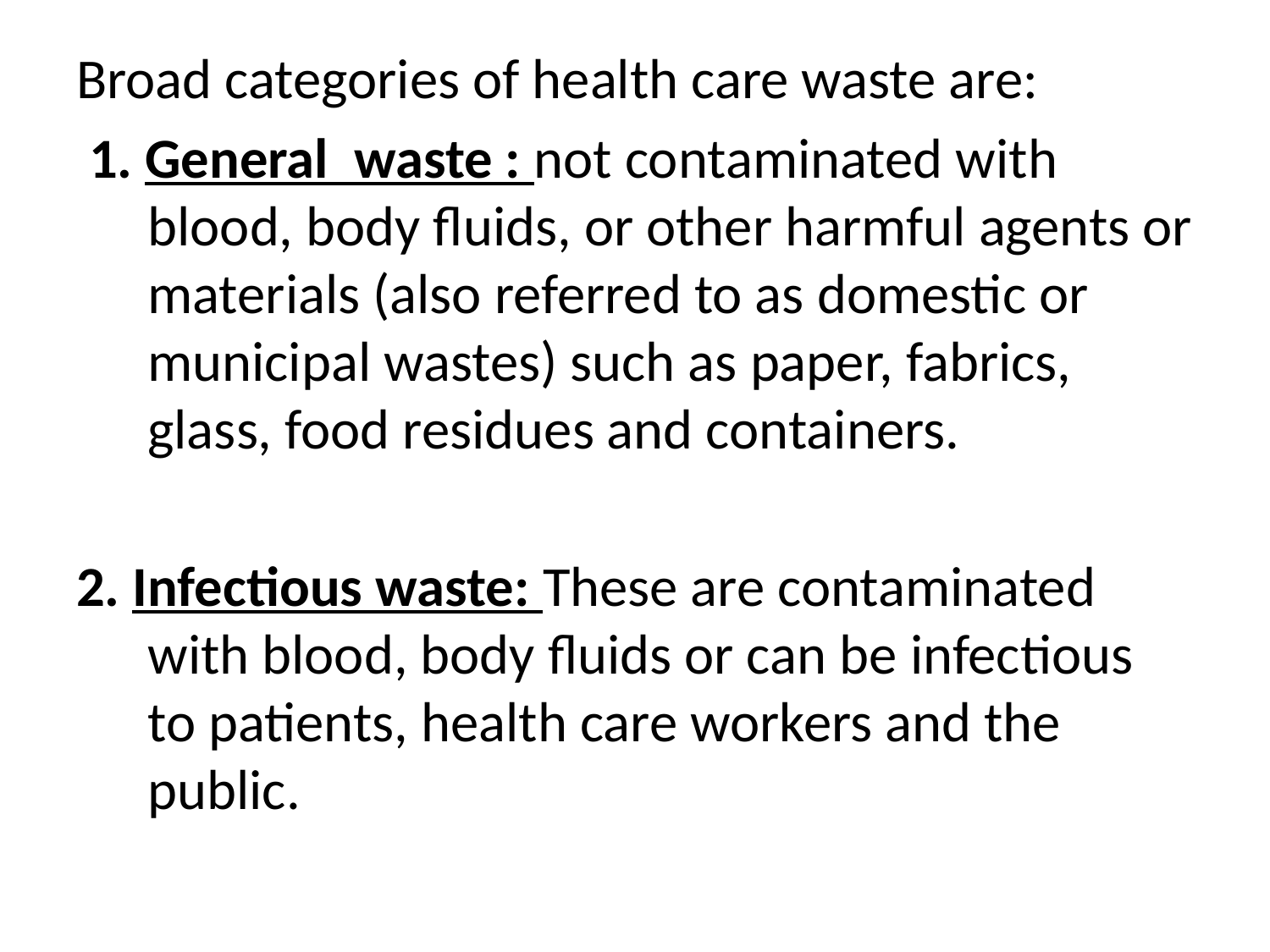

Broad categories of health care waste are:
 1. General  waste : not contaminated with blood, body fluids, or other harmful agents or materials (also referred to as domestic or municipal wastes) such as paper, fabrics, glass, food residues and containers.

2. Infectious waste: These are contaminated with blood, body fluids or can be infectious to patients, health care workers and the public.